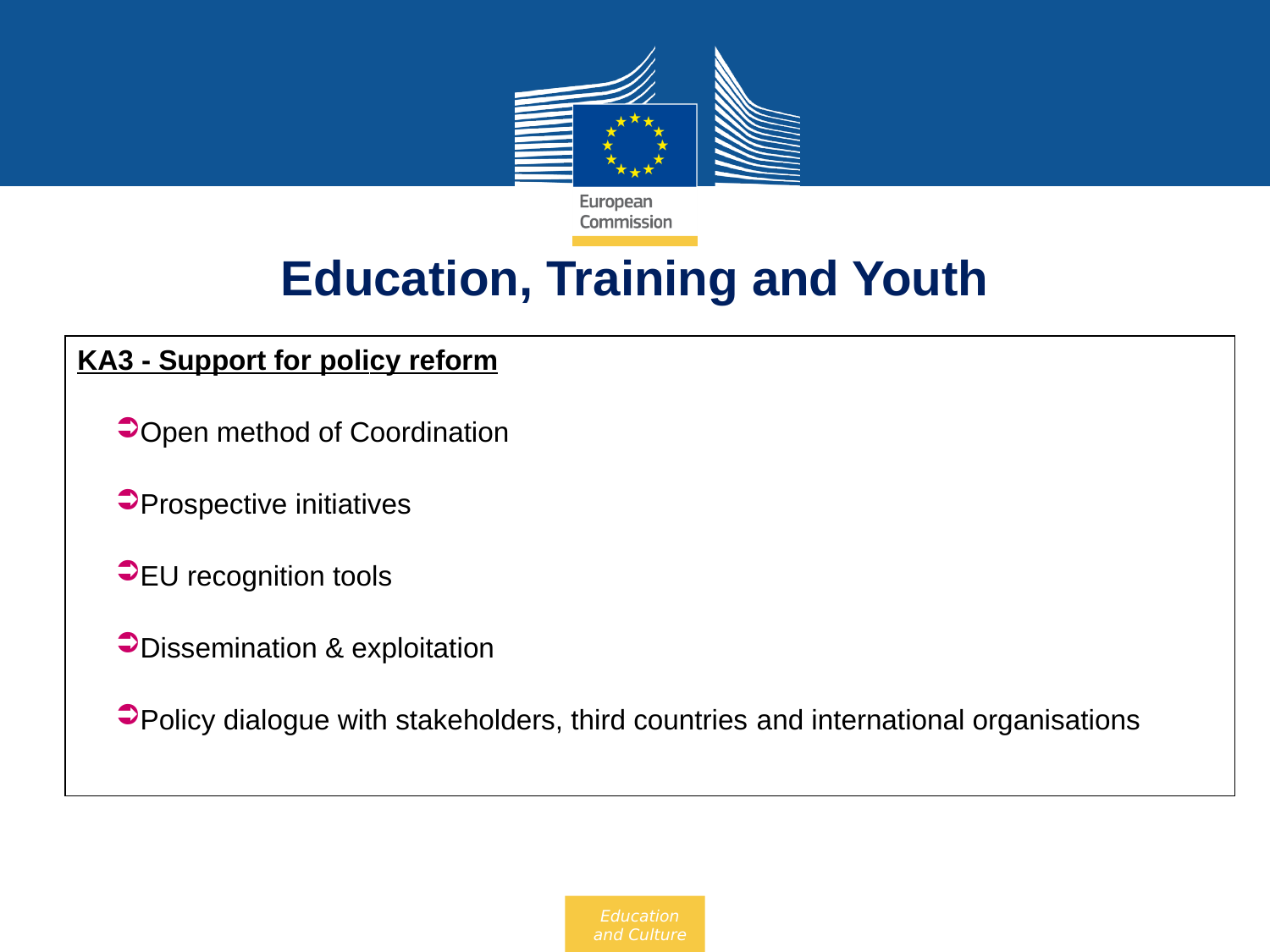

Education, Training and Youth
KA3 - Support for policy reform
Open method of Coordination
Prospective initiatives
EU recognition tools
Dissemination & exploitation
Policy dialogue with stakeholders, third countries and international organisations